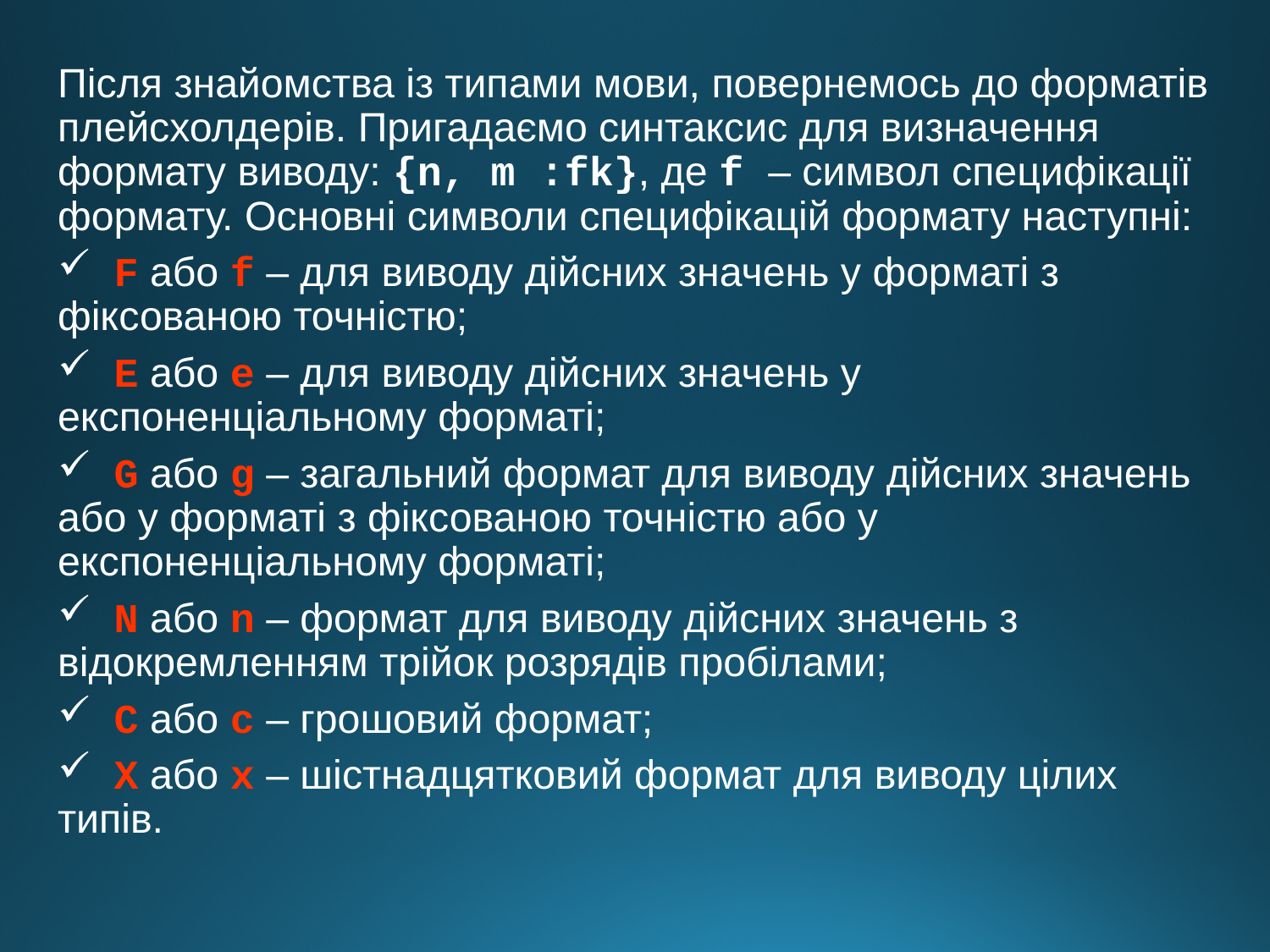

Після знайомства із типами мови, повернемось до форматів плейсхолдерів. Пригадаємо синтаксис для визначення формату виводу: {n, m :fk}, де f – символ специфікації формату. Основні символи специфікацій формату наступні:
 F або f – для виводу дійсних значень у форматі з фіксованою точністю;
 E або e – для виводу дійсних значень у експоненціальному форматі;
 G або g – загальний формат для виводу дійсних значень або у форматі з фіксованою точністю або у експоненціальному форматі;
 N або n – формат для виводу дійсних значень з відокремленням трійок розрядів пробілами;
 C або c – грошовий формат;
 X або x – шістнадцятковий формат для виводу цілих типів.